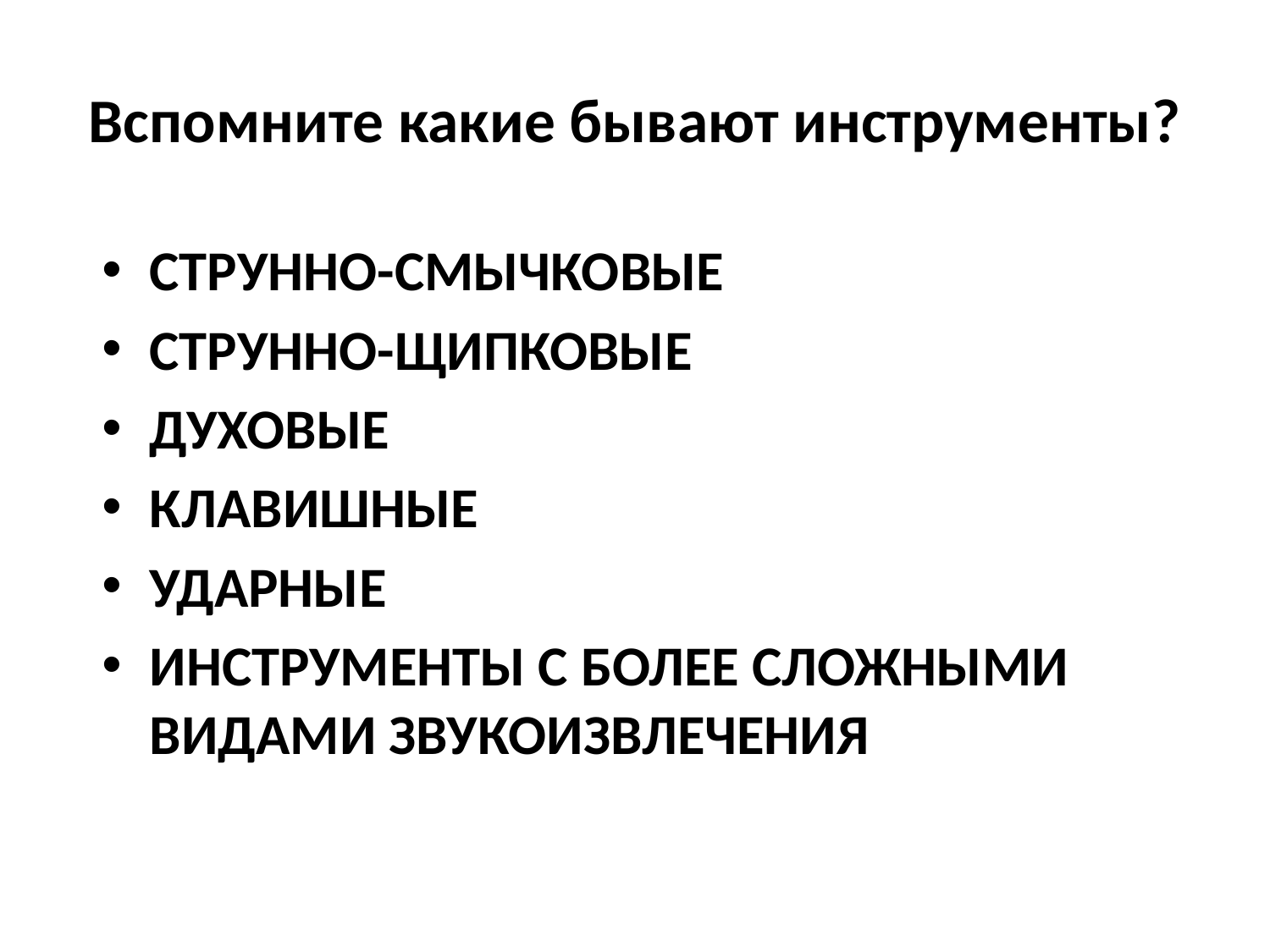

# Вспомните какие бывают инструменты?
СТРУННО-СМЫЧКОВЫЕ
СТРУННО-ЩИПКОВЫЕ
ДУХОВЫЕ
КЛАВИШНЫЕ
УДАРНЫЕ
ИНСТРУМЕНТЫ С БОЛЕЕ СЛОЖНЫМИ ВИДАМИ ЗВУКОИЗВЛЕЧЕНИЯ